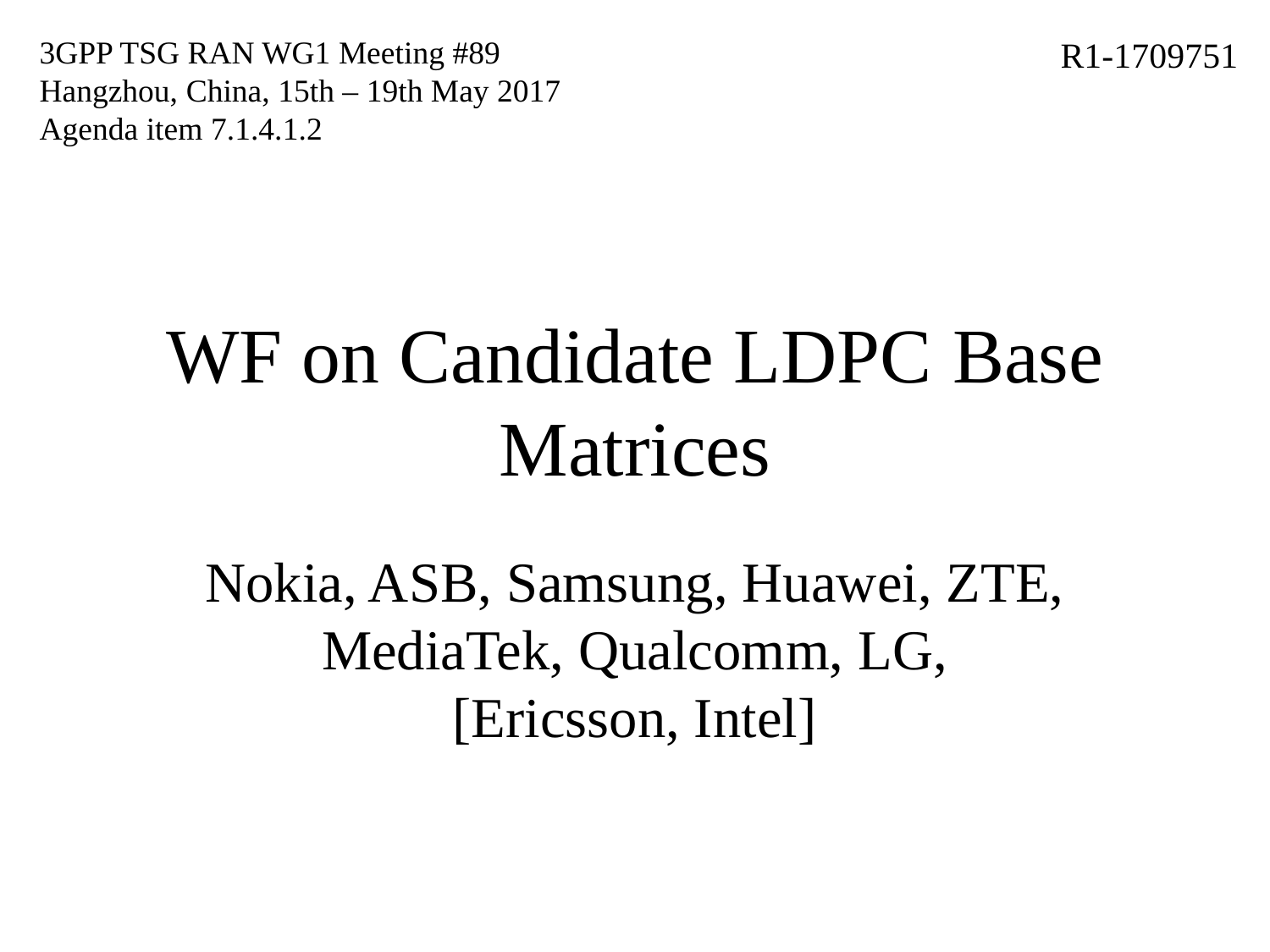

3GPP TSG RAN WG1 Meeting #89
Hangzhou, China, 15th – 19th May 2017
Agenda item 7.1.4.1.2
R1-1709751
# WF on Candidate LDPC Base Matrices
Nokia, ASB, Samsung, Huawei, ZTE, MediaTek, Qualcomm, LG, [Ericsson, Intel]